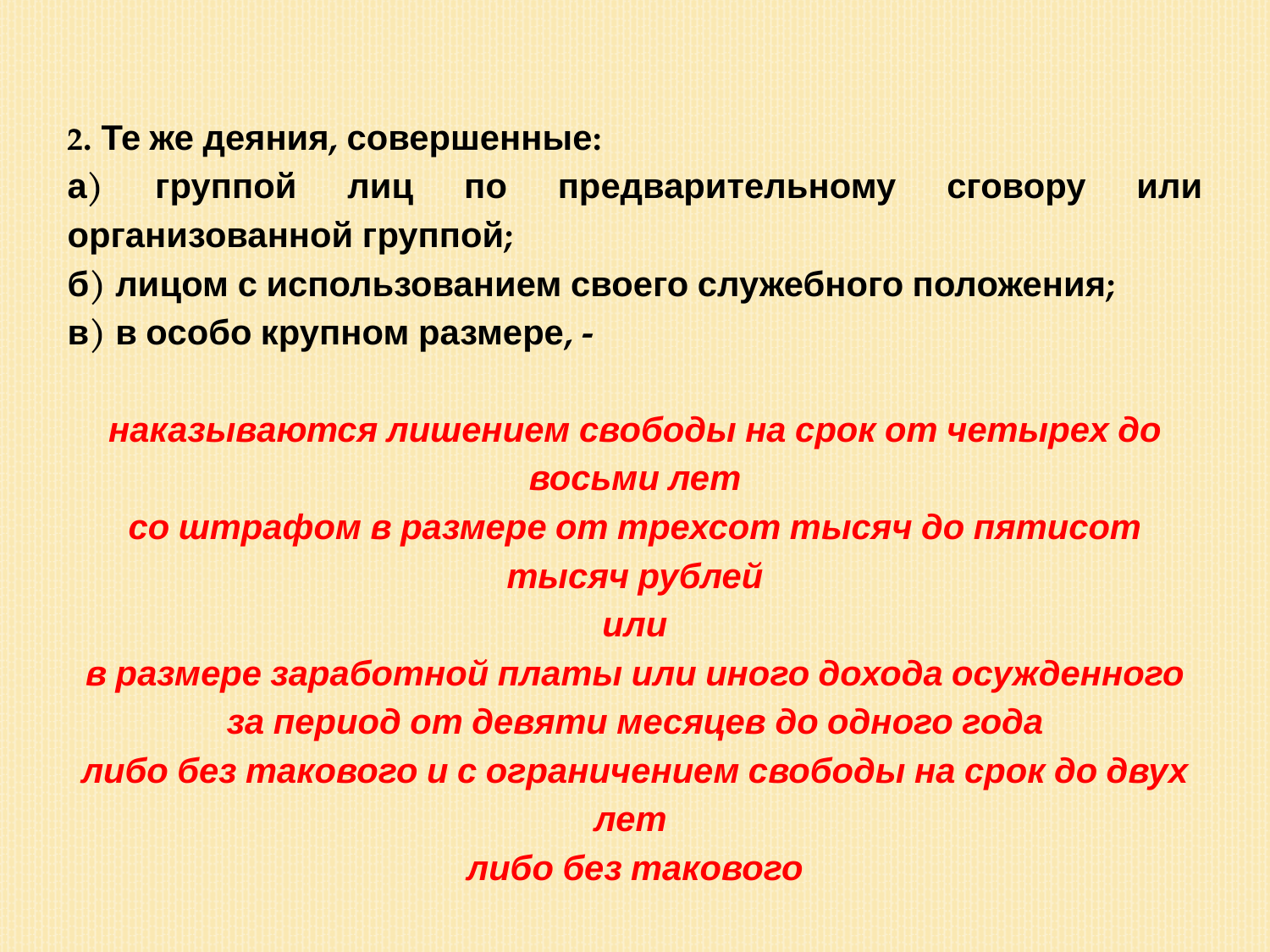

2. Те же деяния, совершенные:
а) группой лиц по предварительному сговору или организованной группой;
б) лицом с использованием своего служебного положения;
в) в особо крупном размере, -

наказываются лишением свободы на срок от четырех до восьми лет
со штрафом в размере от трехсот тысяч до пятисот тысяч рублей
или
в размере заработной платы или иного дохода осужденного
за период от девяти месяцев до одного года
либо без такового и с ограничением свободы на срок до двух лет
либо без такового